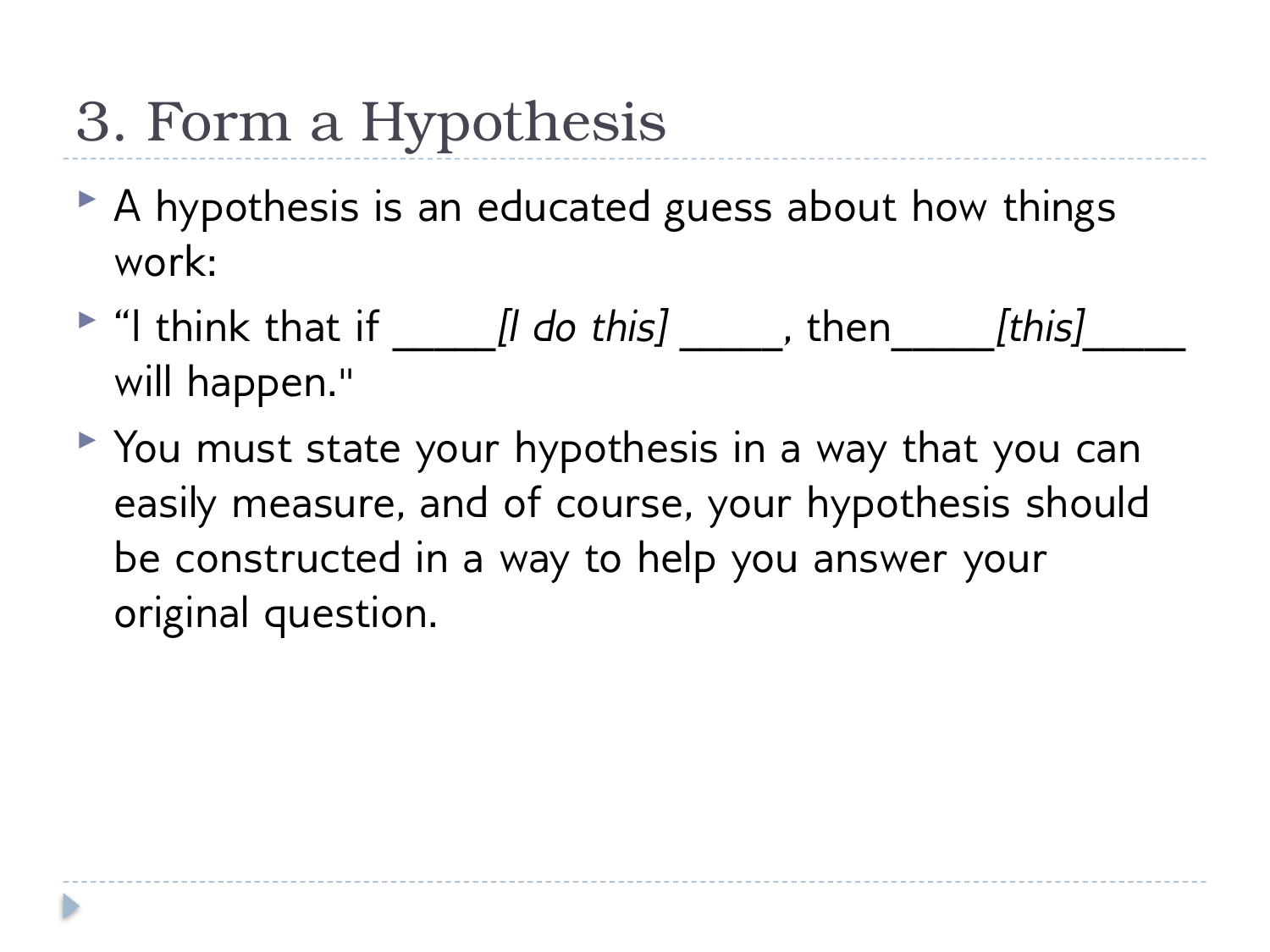

# 3. Form a Hypothesis
A hypothesis is an educated guess about how things work:
“I think that if _____[I do this] _____, then_____[this]_____ will happen."
You must state your hypothesis in a way that you can easily measure, and of course, your hypothesis should be constructed in a way to help you answer your original question.